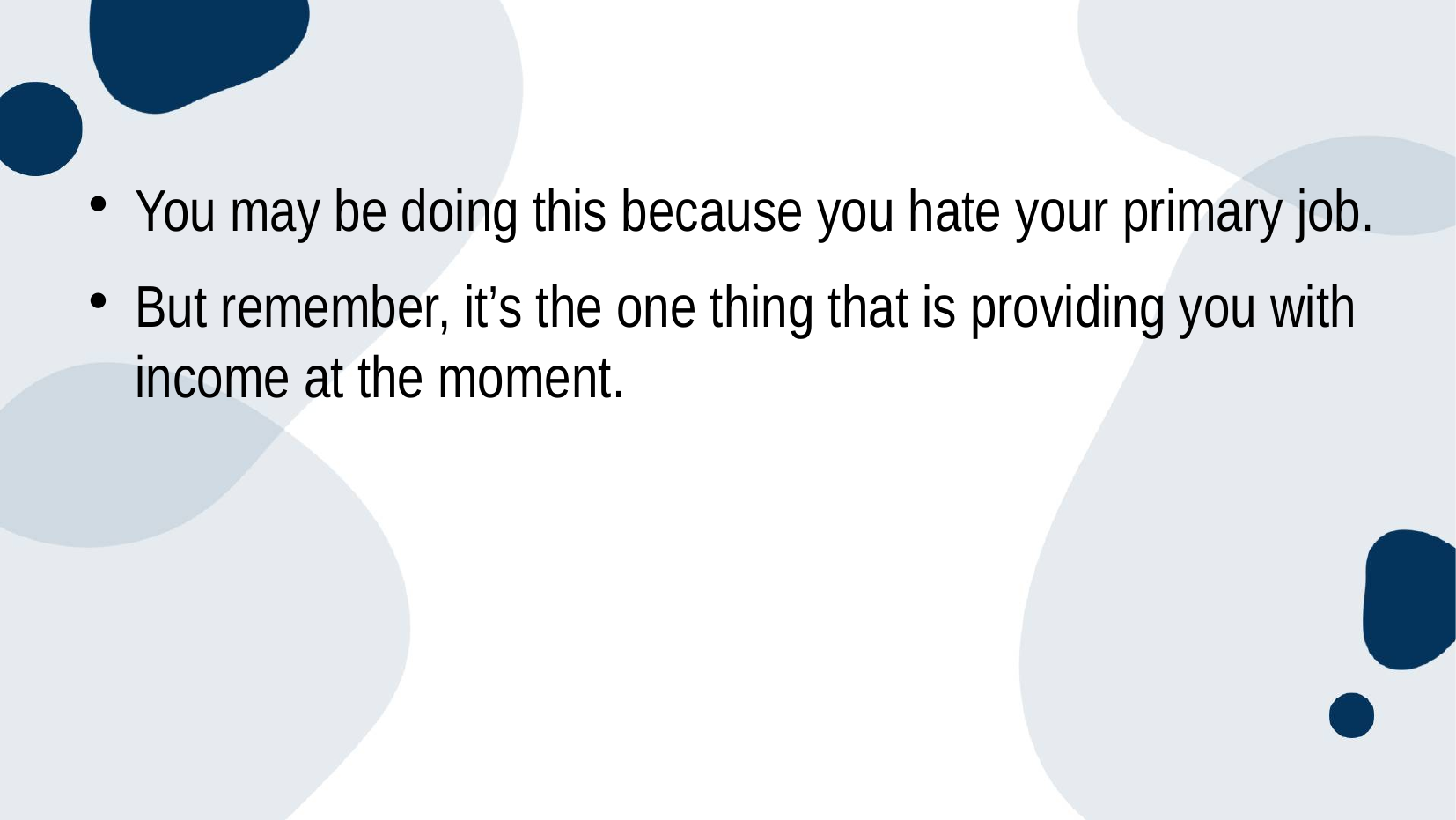

#
You may be doing this because you hate your primary job.
But remember, it’s the one thing that is providing you with income at the moment.